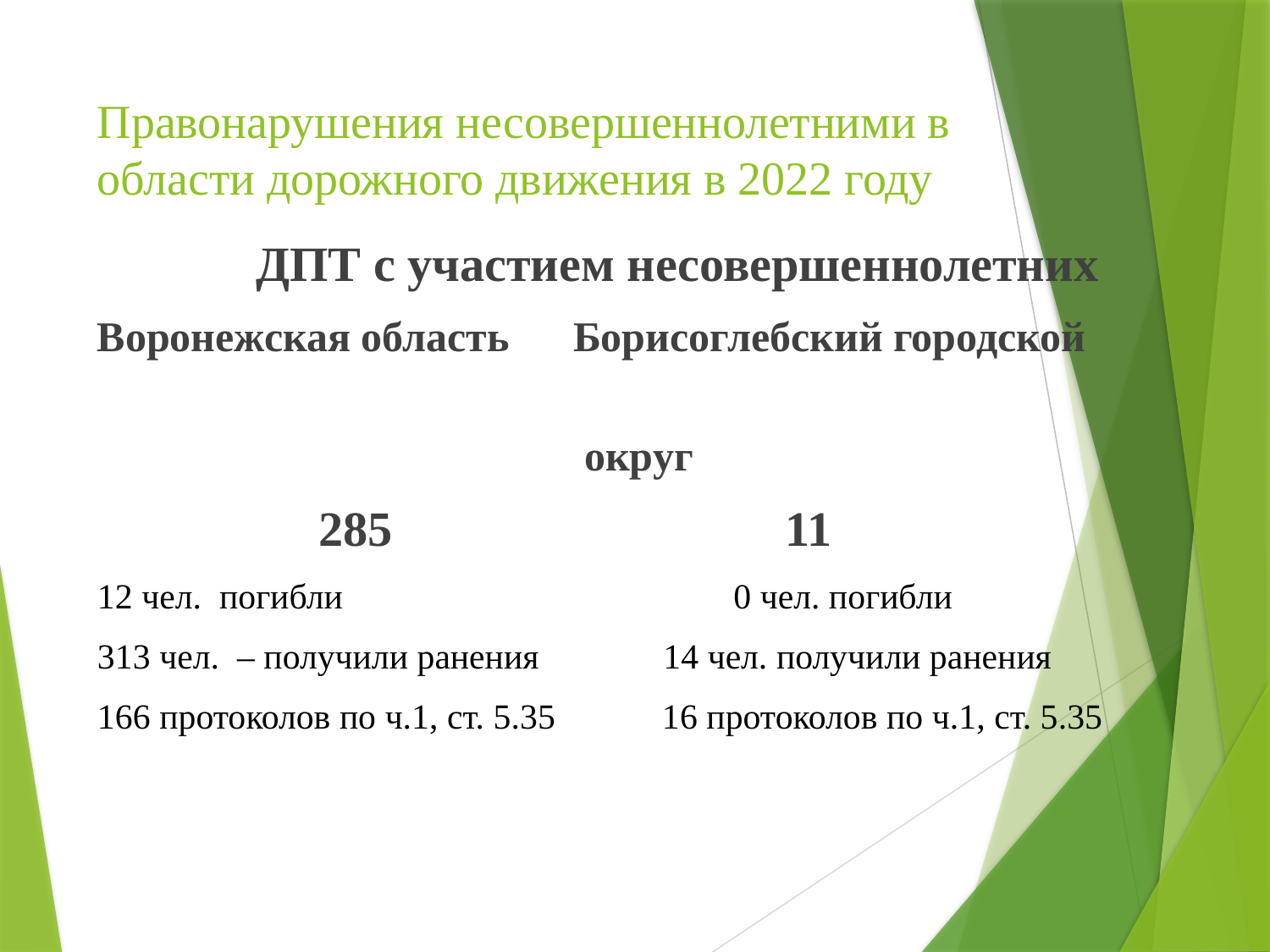

# Правонарушения несовершеннолетними в области дорожного движения в 2022 году
ДПТ с участием несовершеннолетних
Воронежская область      Борисоглебский городской
                                              округ
                  285                                11
12 чел.  погибли                                            0 чел. погибли
313 чел.  – получили ранения              14 чел. получили ранения
166 протоколов по ч.1, ст. 5.35            16 протоколов по ч.1, ст. 5.35